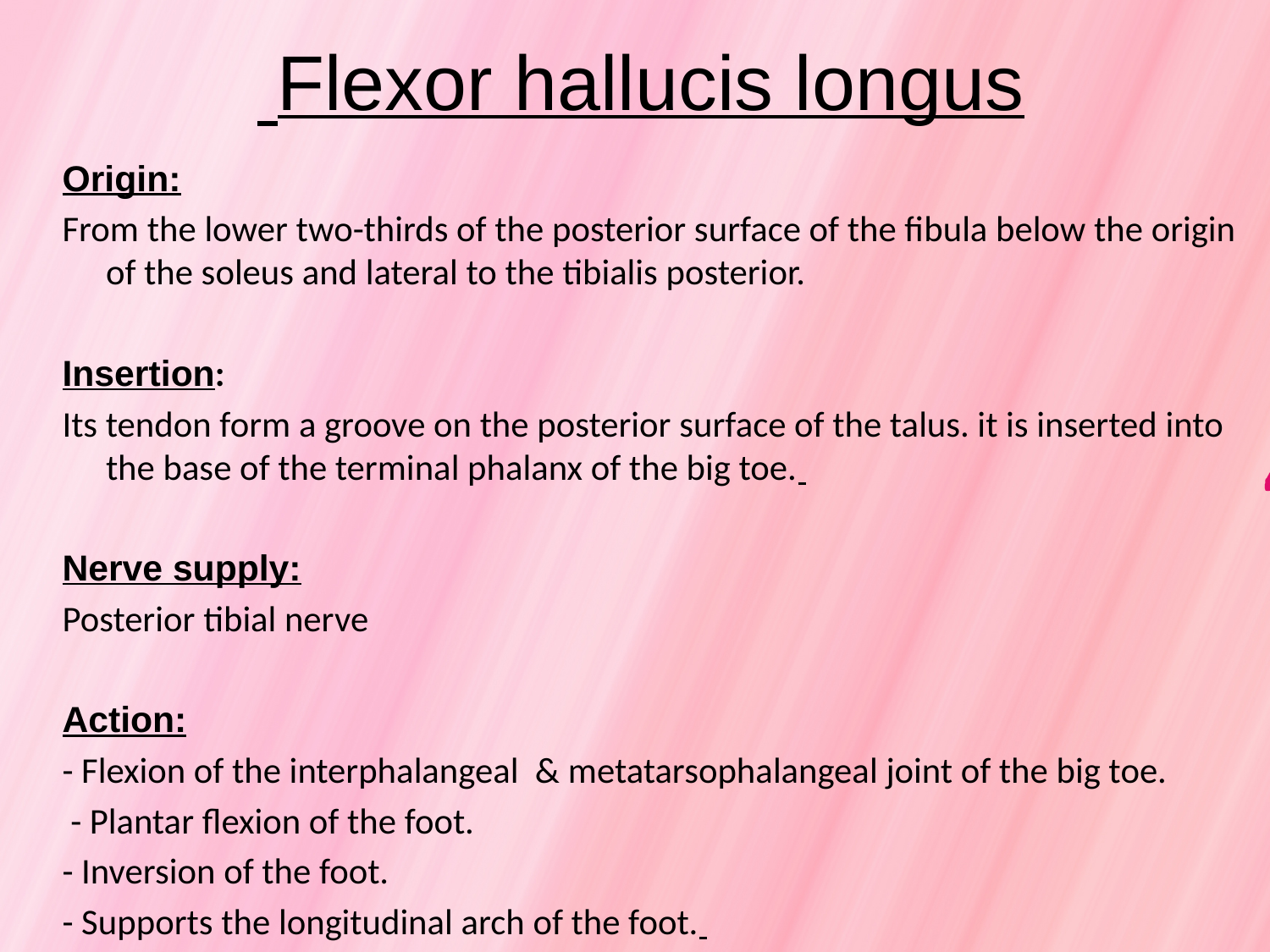

# Flexor hallucis longus
Origin:
From the lower two-thirds of the posterior surface of the fibula below the origin of the soleus and lateral to the tibialis posterior.

Insertion:
Its tendon form a groove on the posterior surface of the talus. it is inserted into the base of the terminal phalanx of the big toe.

Nerve supply:
Posterior tibial nerve

Action:
- Flexion of the interphalangeal  & metatarsophalangeal joint of the big toe.
 - Plantar flexion of the foot.
- Inversion of the foot.
- Supports the longitudinal arch of the foot.